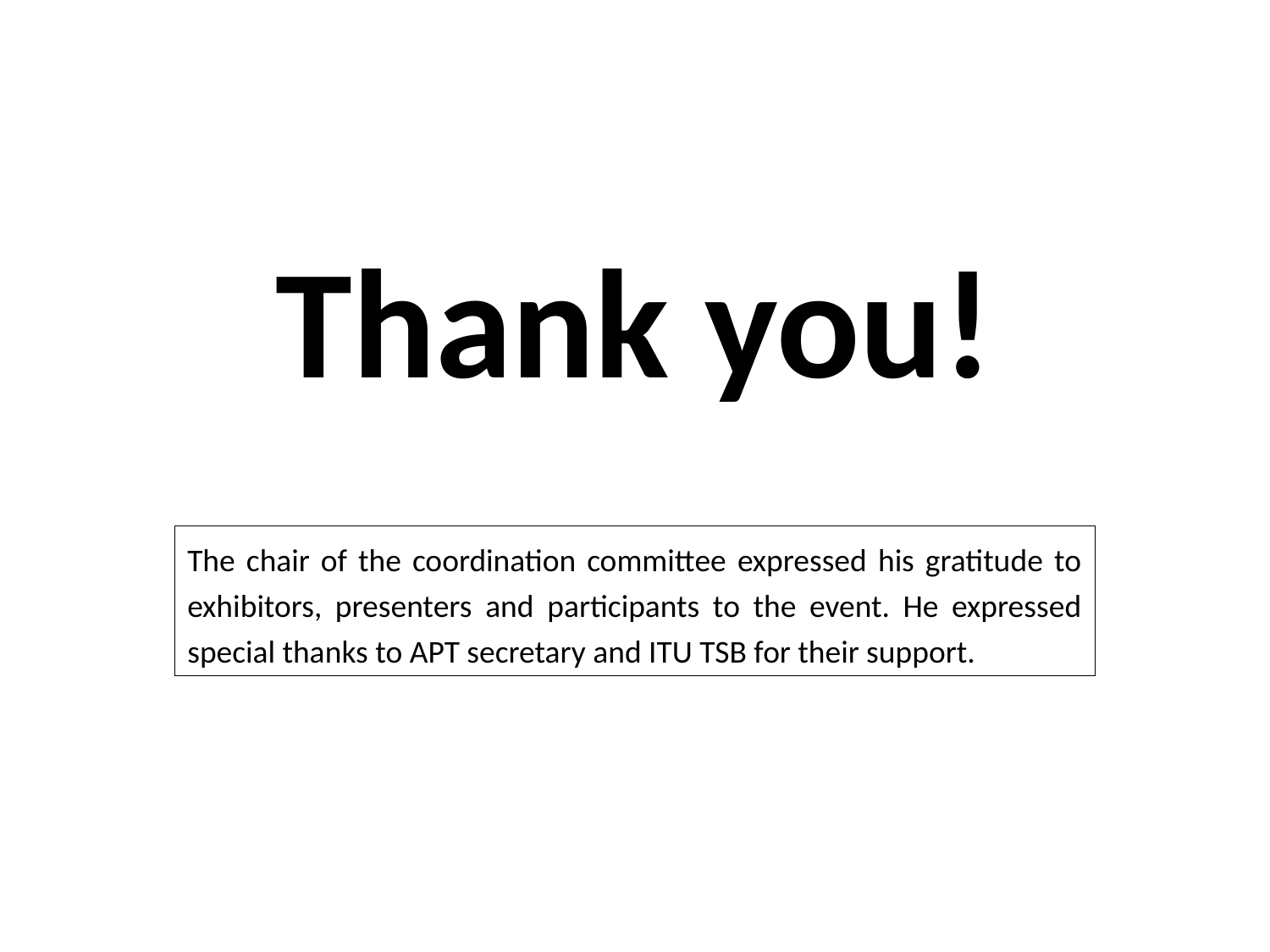

Thank you!
The chair of the coordination committee expressed his gratitude to exhibitors, presenters and participants to the event. He expressed special thanks to APT secretary and ITU TSB for their support.